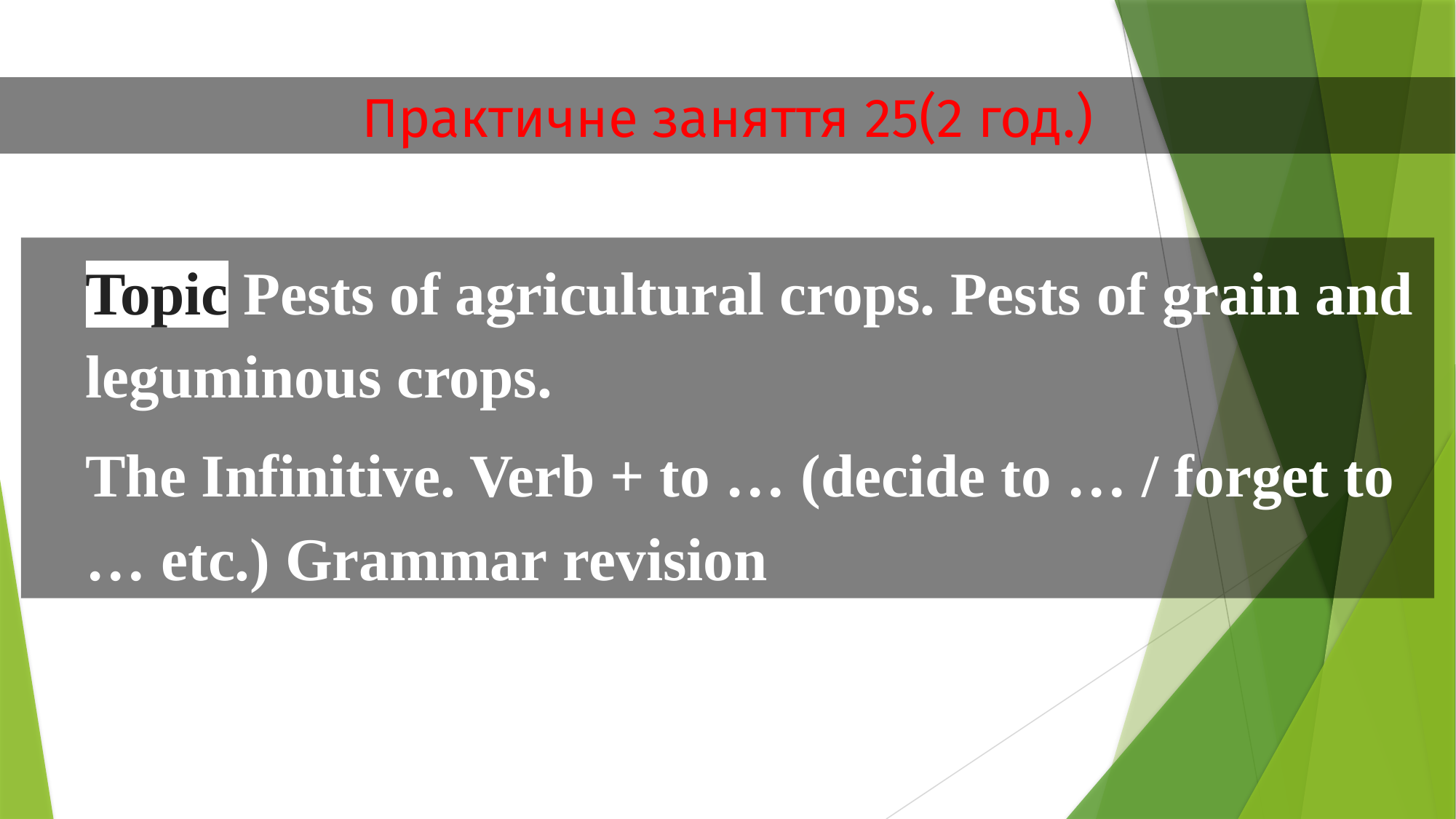

Практичне заняття 25(2 год.)
Topic Pests of agricultural crops. Pests of grain and leguminous crops.
The Infinitive. Verb + to … (decide to … / forget to … etc.) Grammar revision